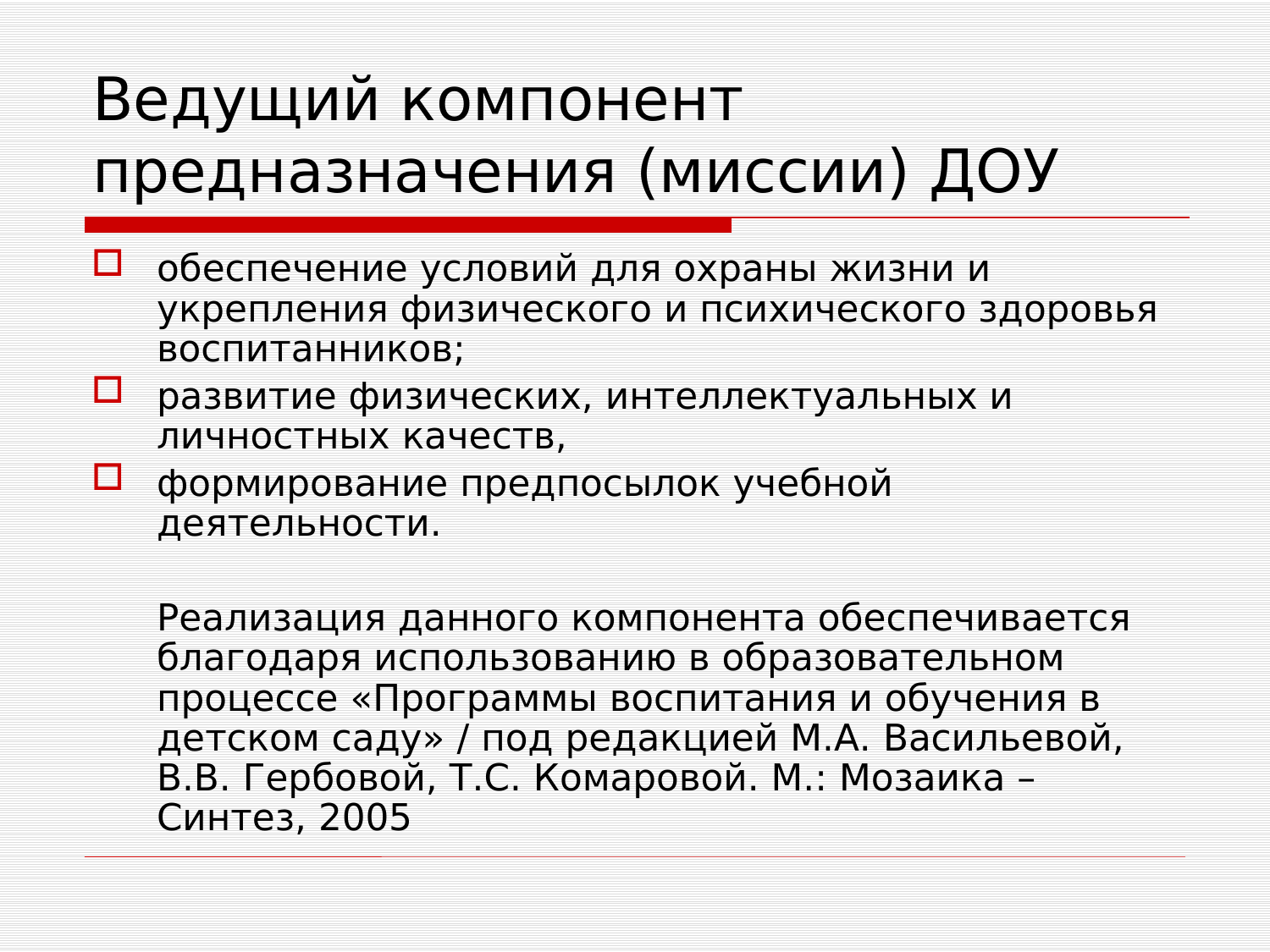

# Ведущий компонент предназначения (миссии) ДОУ
обеспечение условий для охраны жизни и укрепления физического и психического здоровья воспитанников;
развитие физических, интеллектуальных и личностных качеств,
формирование предпосылок учебной деятельности.

	Реализация данного компонента обеспечивается благодаря использованию в образовательном процессе «Программы воспитания и обучения в детском саду» / под редакцией М.А. Васильевой, В.В. Гербовой, Т.С. Комаровой. М.: Мозаика – Синтез, 2005